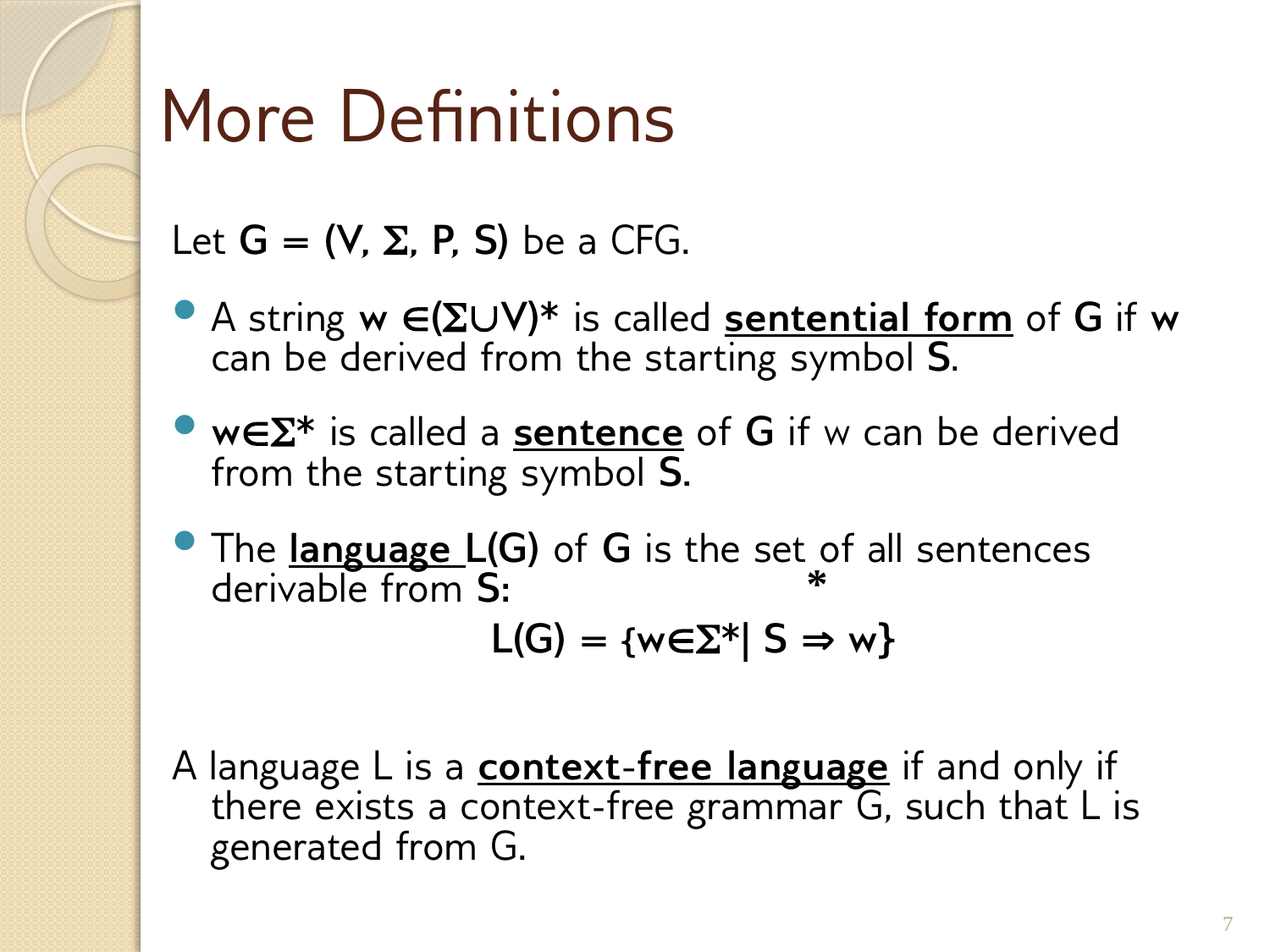

# More Definitions
Let G = (V, Σ, P, S) be a CFG.

A string w ∈(Σ∪V)* is called sentential form of G if w can be derived from the starting symbol S.

w∈Σ* is called a sentence of G if w can be derived from the starting symbol S.

The language L(G) of G is the set of all sentences derivable from S:
L(G) = {w∈Σ*| S ⇒ w}

A language L is a context-free language if and only if there exists a context-free grammar G, such that L is generated from G.
*
7